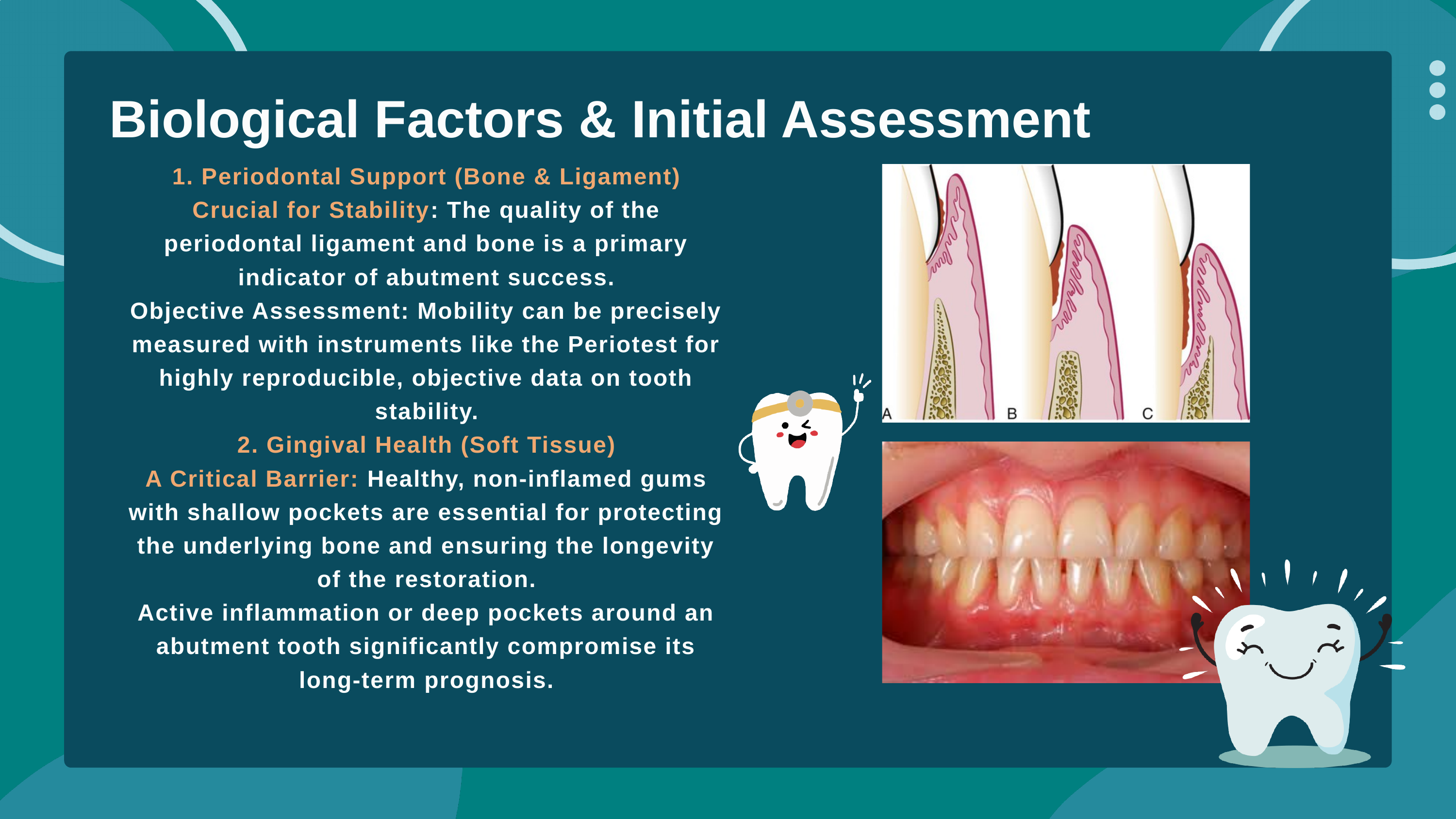

Biological Factors & Initial Assessment
1. Periodontal Support (Bone & Ligament)
Crucial for Stability: The quality of the periodontal ligament and bone is a primary indicator of abutment success.
Objective Assessment: Mobility can be precisely measured with instruments like the Periotest for highly reproducible, objective data on tooth stability.
2. Gingival Health (Soft Tissue)
A Critical Barrier: Healthy, non-inflamed gums with shallow pockets are essential for protecting the underlying bone and ensuring the longevity of the restoration.
Active inflammation or deep pockets around an abutment tooth significantly compromise its long-term prognosis.